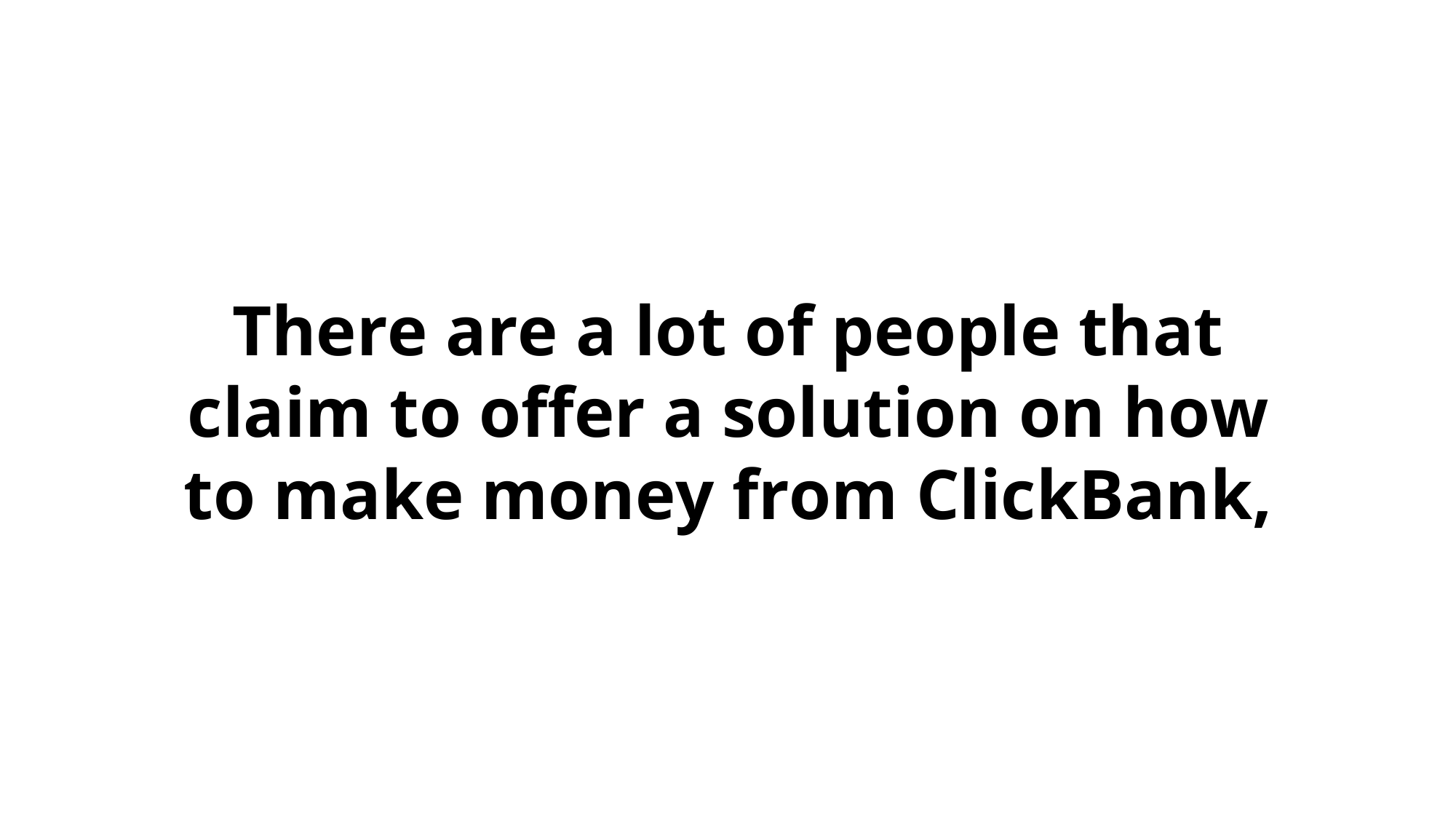

There are a lot of people that claim to offer a solution on how to make money from ClickBank,